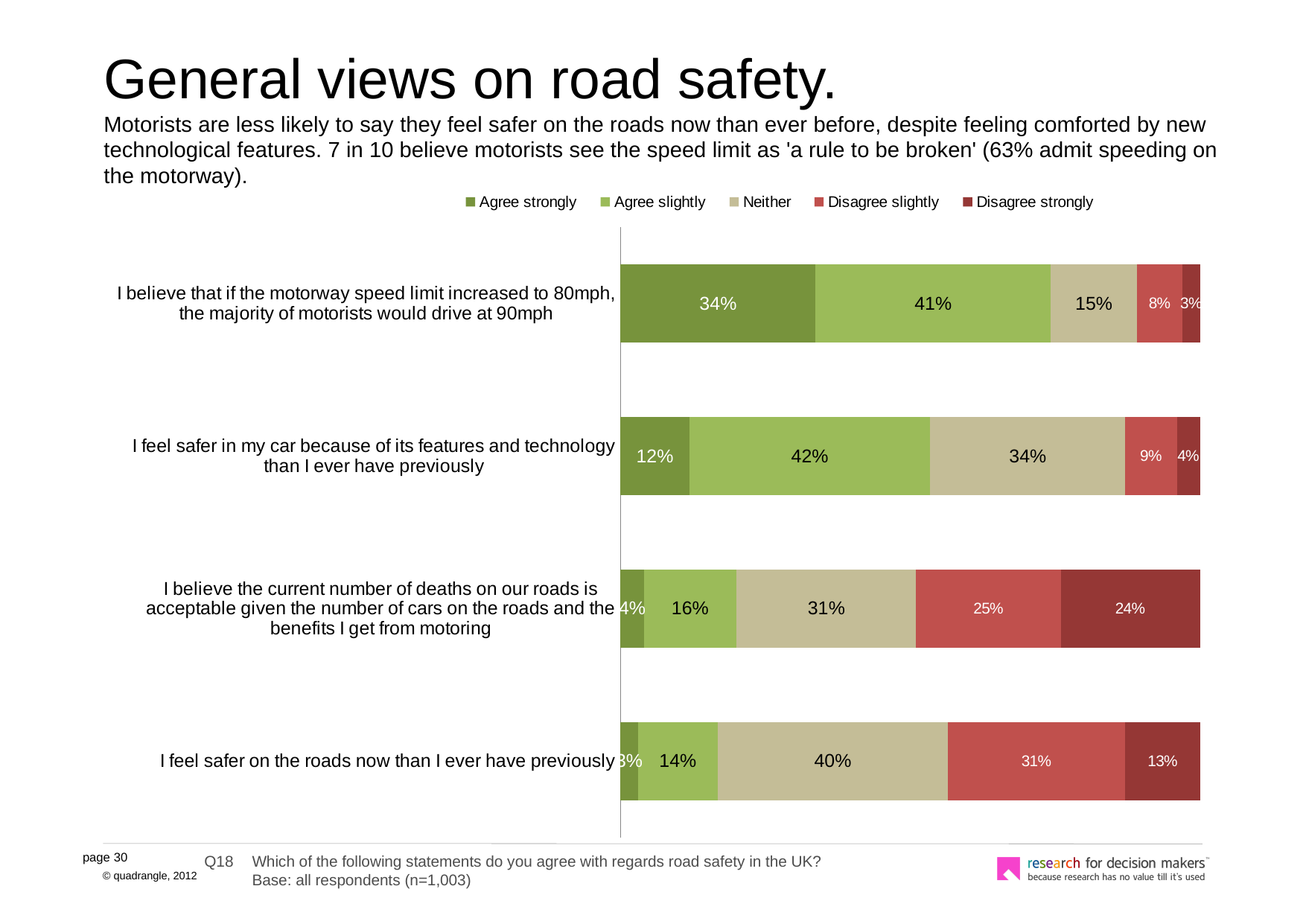

# General views on road safety. Motorists are less likely to say they feel safer on the roads now than ever before, despite feeling comforted by new technological features. 7 in 10 believe motorists see the speed limit as 'a rule to be broken' (63% admit speeding on the motorway).

### Chart

| Category | Agree strongly | Agree slightly | Neither | Disagree slightly | Disagree strongly |
|---|---|---|---|---|---|
| I believe that if the motorway speed limit increased to 80mph, the majority of motorists would drive at 90mph | 0.34 | 0.4100000000000003 | 0.15000000000000024 | 0.08000000000000004 | 0.030000000000000002 |
| I feel safer in my car because of its features and technology than I ever have previously | 0.12000000000000002 | 0.4200000000000003 | 0.34 | 0.09000000000000002 | 0.04000000000000002 |
| I believe the current number of deaths on our roads is acceptable given the number of cars on the roads and the benefits I get from motoring | 0.04000000000000002 | 0.16 | 0.31000000000000133 | 0.25 | 0.2400000000000002 |
| I feel safer on the roads now than I ever have previously | 0.030000000000000002 | 0.14 | 0.4 | 0.31000000000000133 | 0.13 |
Q18	Which of the following statements do you agree with regards road safety in the UK?
	Base: all respondents (n=1,003)